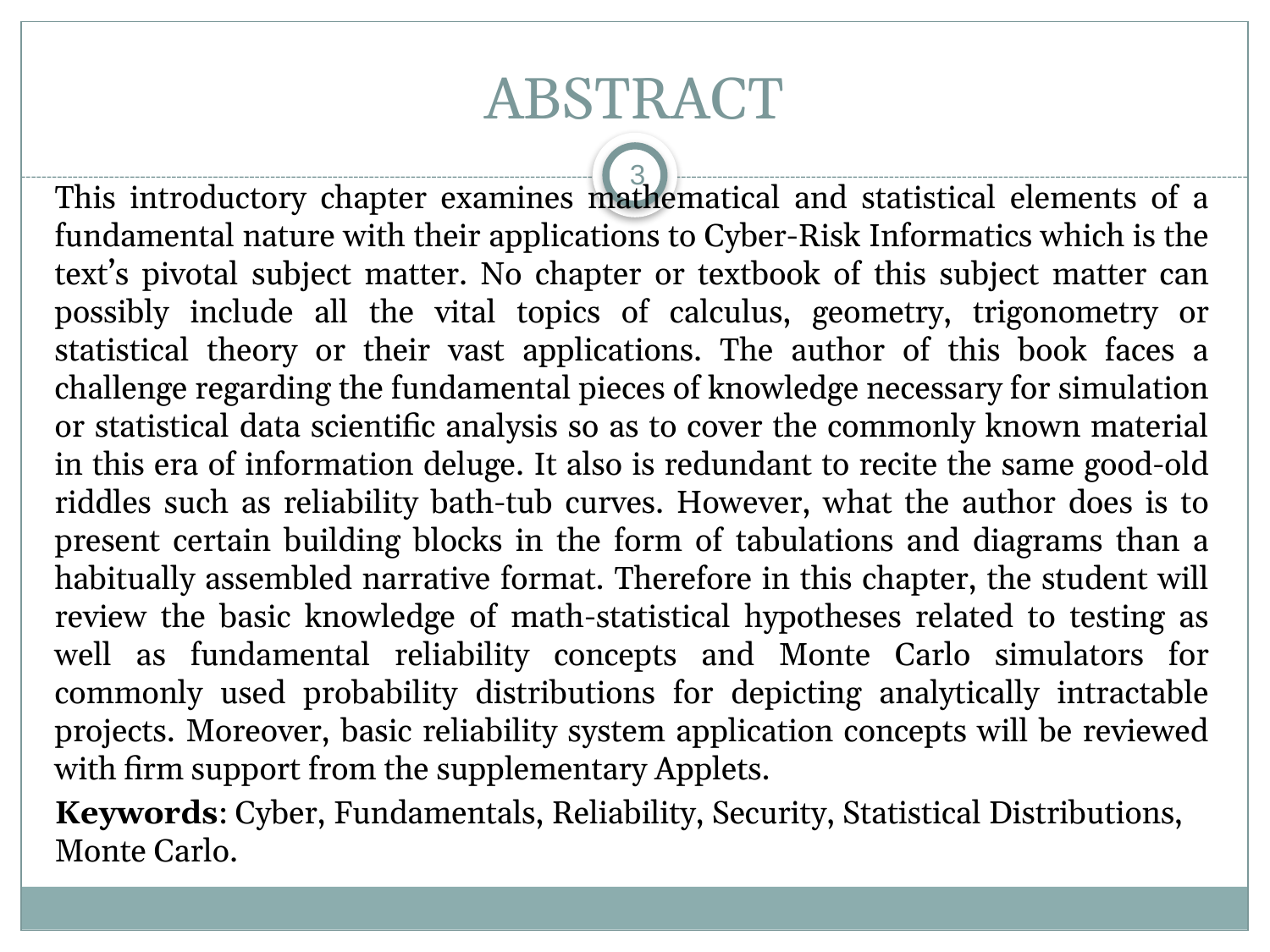

# ABSTRACT

This introductory chapter examines mathematical and statistical elements of a fundamental nature with their applications to Cyber-Risk Informatics which is the text’s pivotal subject matter. No chapter or textbook of this subject matter can possibly include all the vital topics of calculus, geometry, trigonometry or statistical theory or their vast applications. The author of this book faces a challenge regarding the fundamental pieces of knowledge necessary for simulation or statistical data scientific analysis so as to cover the commonly known material in this era of information deluge. It also is redundant to recite the same good-old riddles such as reliability bath-tub curves. However, what the author does is to present certain building blocks in the form of tabulations and diagrams than a habitually assembled narrative format. Therefore in this chapter, the student will review the basic knowledge of math-statistical hypotheses related to testing as well as fundamental reliability concepts and Monte Carlo simulators for commonly used probability distributions for depicting analytically intractable projects. Moreover, basic reliability system application concepts will be reviewed with firm support from the supplementary Applets.
Keywords: Cyber, Fundamentals, Reliability, Security, Statistical Distributions, Monte Carlo.

3